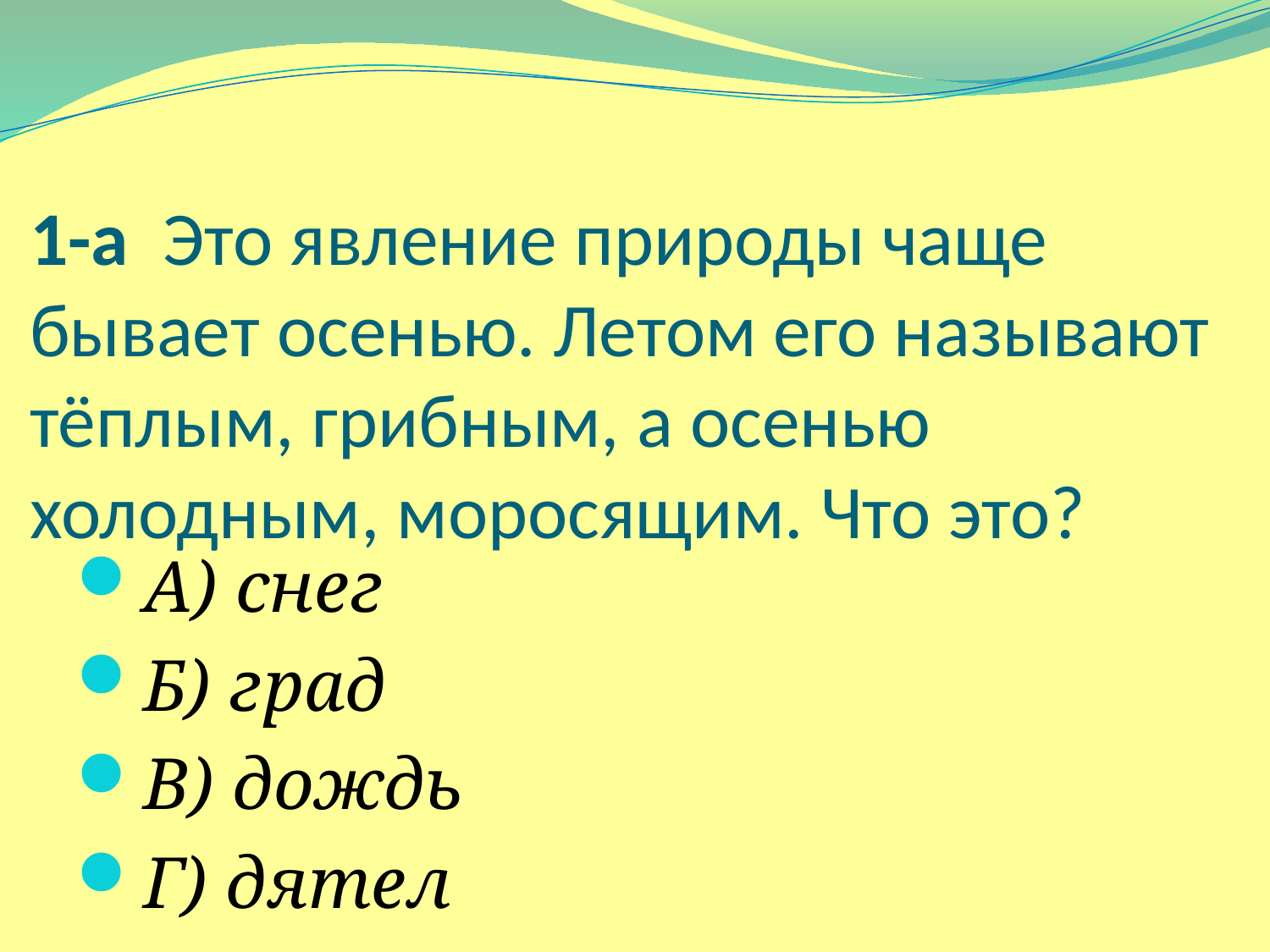

# 1-а  Это явление природы чаще бывает осенью. Летом его называют тёплым, грибным, а осенью холодным, моросящим. Что это?
А) снег
Б) град
В) дождь
Г) дятел